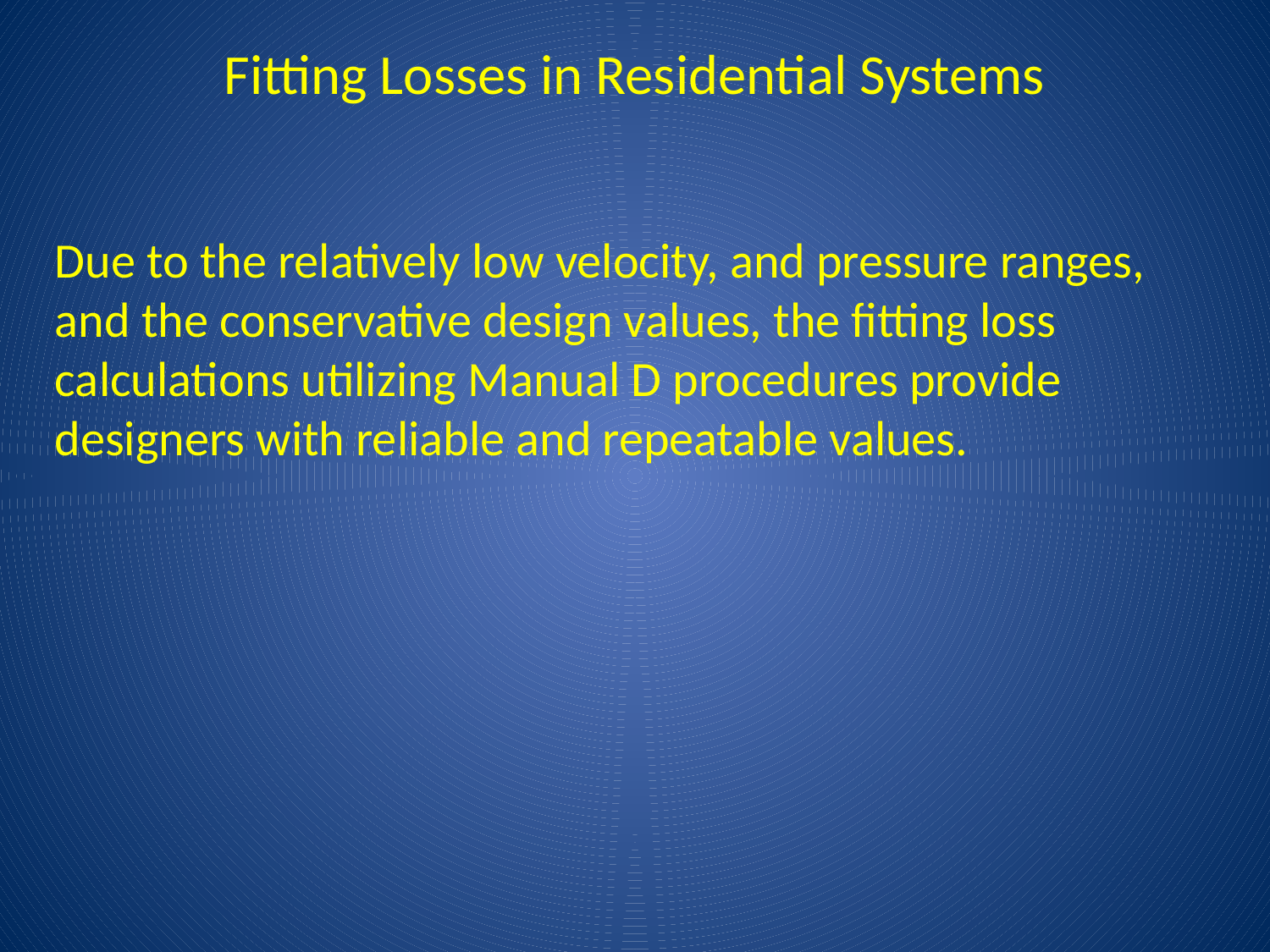

Fitting Losses in Residential Systems
Due to the relatively low velocity, and pressure ranges,  and the conservative design values, the fitting loss calculations utilizing Manual D procedures provide designers with reliable and repeatable values.